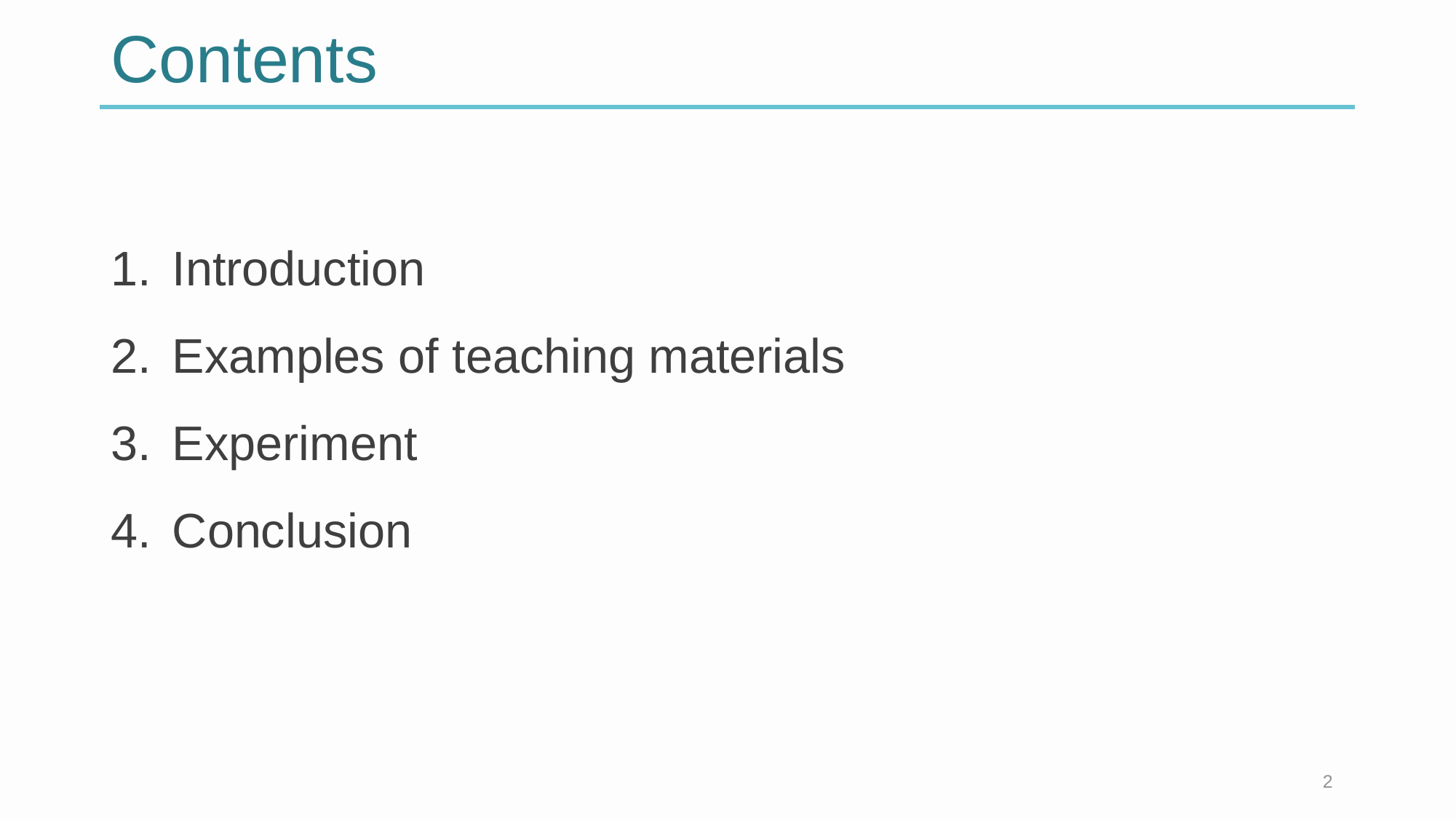

# Contents
Introduction
Examples of teaching materials
Experiment
Conclusion
2